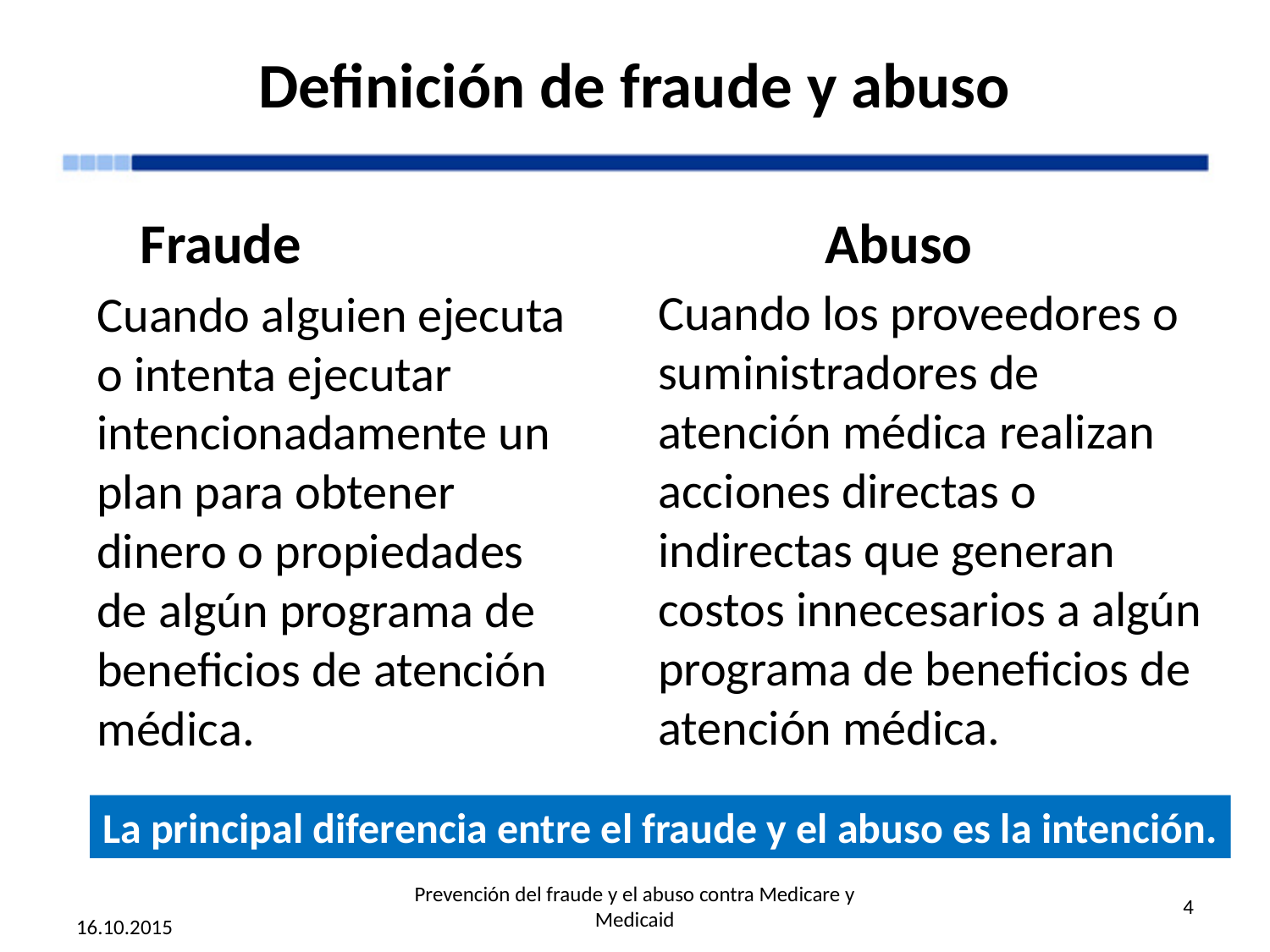

# Definición de fraude y abuso
 Fraude
Abuso
Cuando los proveedores o suministradores de atención médica realizan acciones directas o indirectas que generan costos innecesarios a algún programa de beneficios de atención médica.
Cuando alguien ejecuta o intenta ejecutar intencionadamente un plan para obtener dinero o propiedades de algún programa de beneficios de atención médica.

La principal diferencia entre el fraude y el abuso es la intención.
Prevención del fraude y el abuso contra Medicare y Medicaid
4
16.10.2015